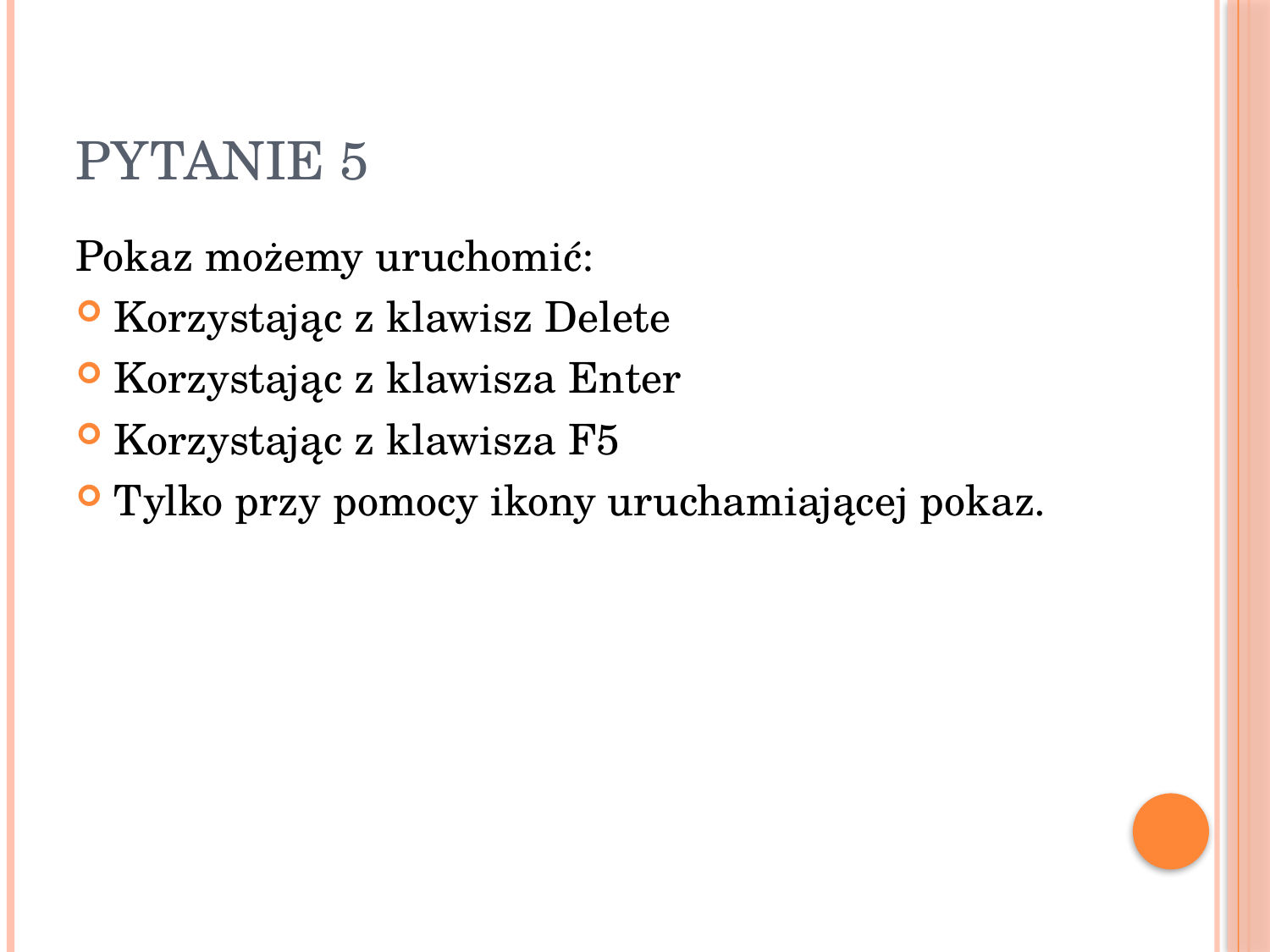

# Pytanie 5
Pokaz możemy uruchomić:
Korzystając z klawisz Delete
Korzystając z klawisza Enter
Korzystając z klawisza F5
Tylko przy pomocy ikony uruchamiającej pokaz.